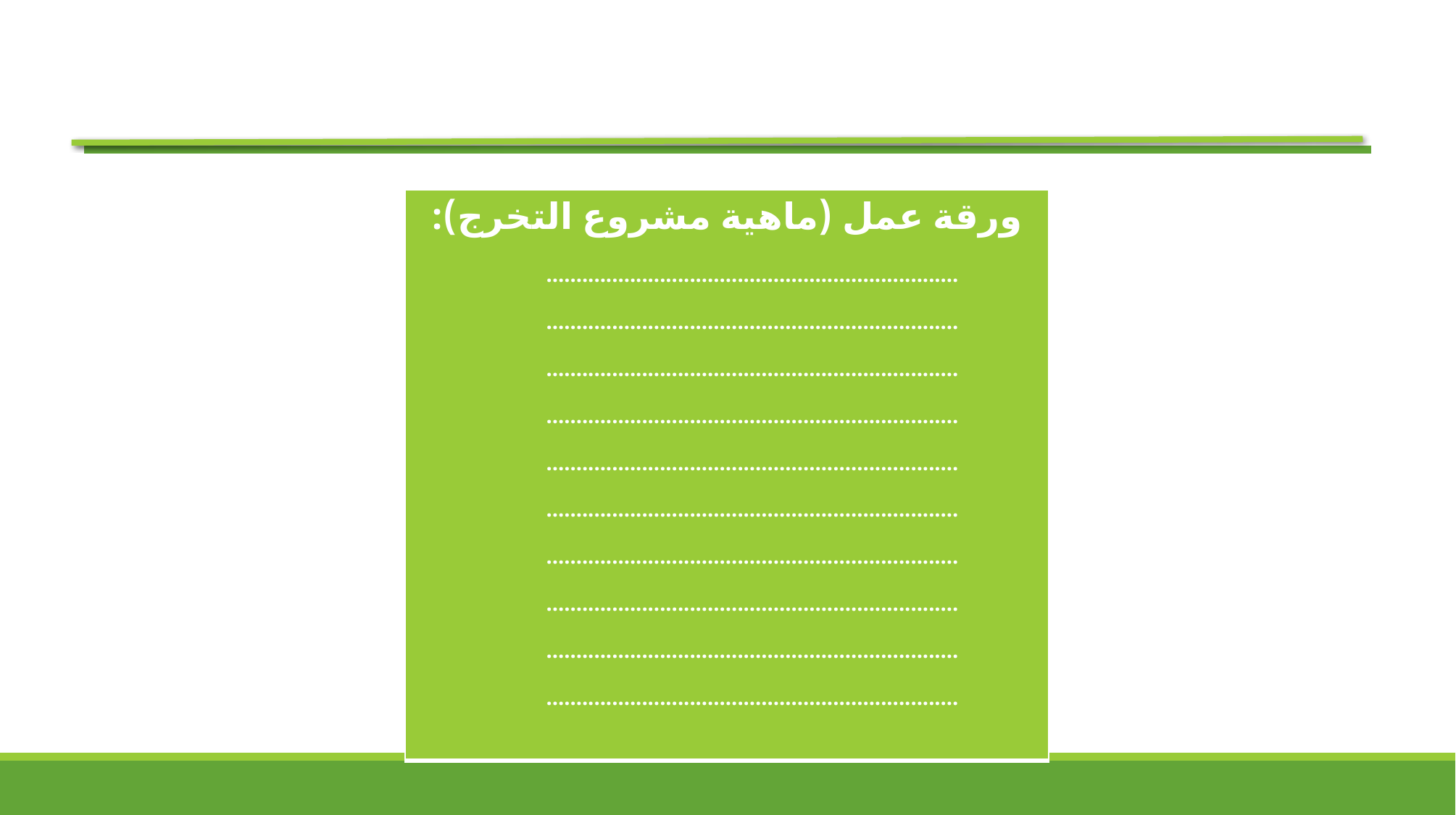

| ورقة عمل (ماهية مشروع التخرج): ..................................................................... ..................................................................... ..................................................................... ..................................................................... ..................................................................... ..................................................................... ..................................................................... ..................................................................... ..................................................................... ..................................................................... |
| --- |